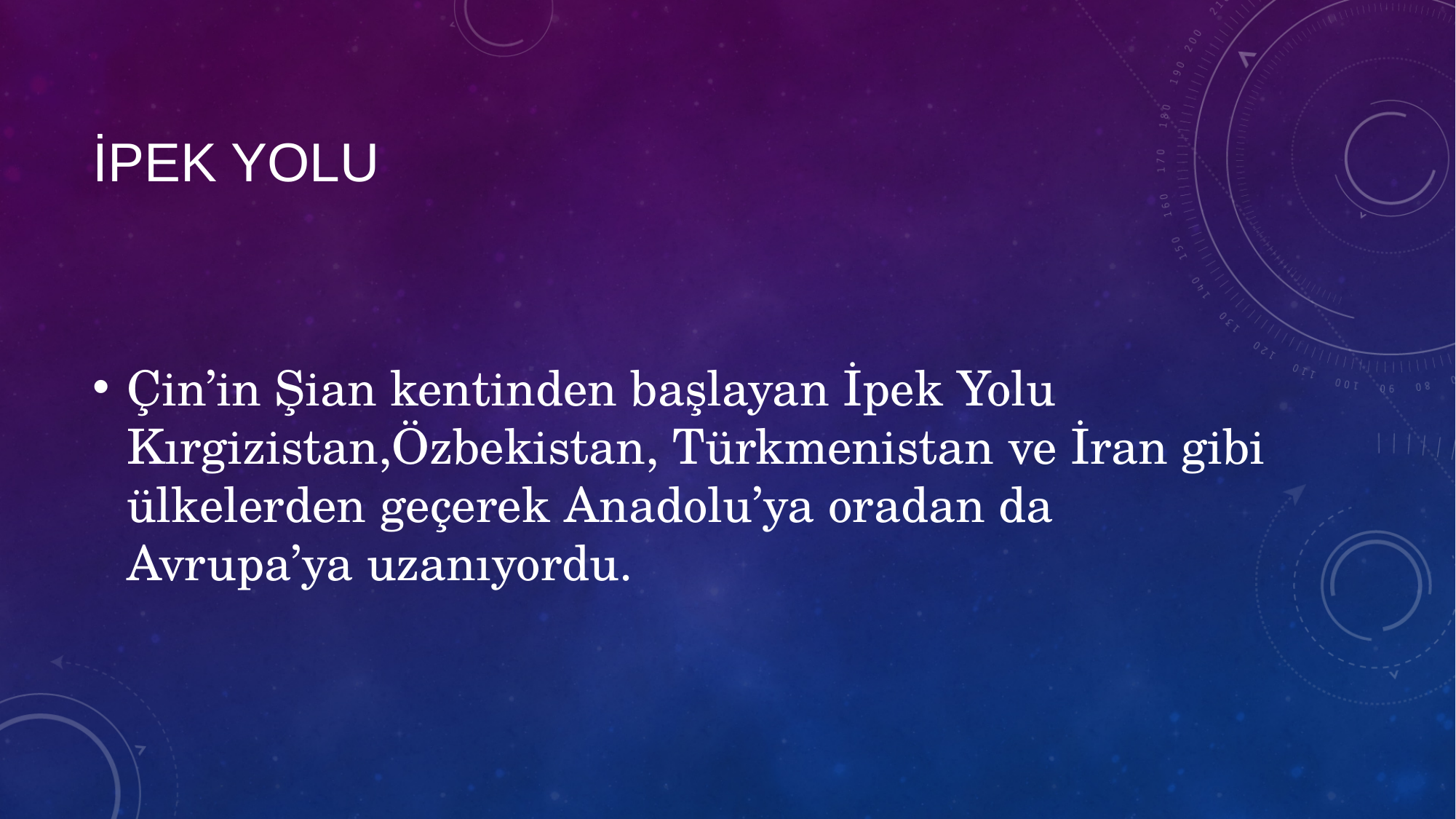

# İPEK YOLU
Çin’in Şian kentinden başlayan İpek Yolu Kırgizistan,Özbekistan, Türkmenistan ve İran gibi ülkelerden geçerek Anadolu’ya oradan da Avrupa’ya uzanıyordu.